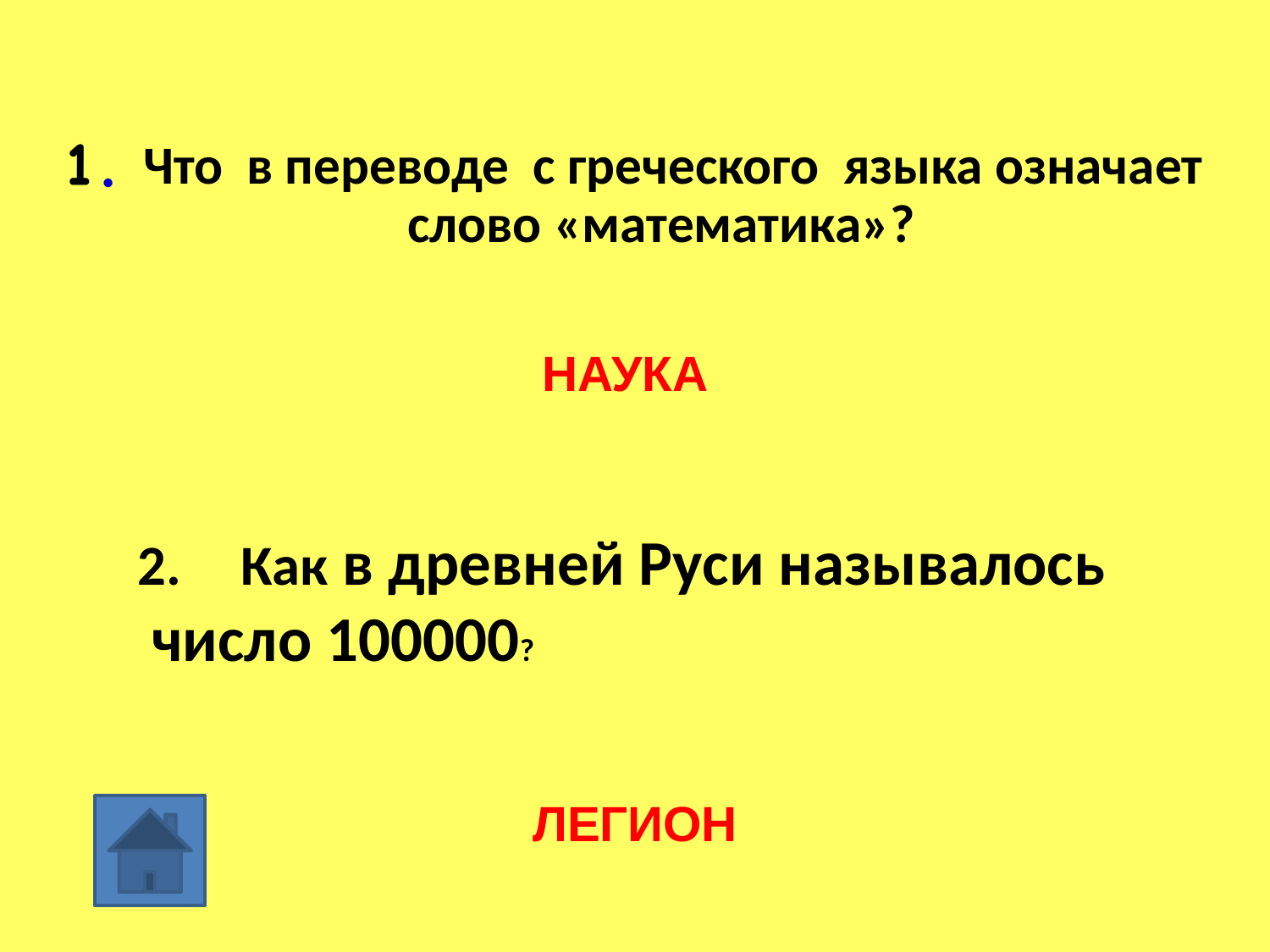

1. Что  в переводе  с греческого  языка означает
слово «математика»?
НАУКА
Как в древней Руси называлось
 число 100000?
ЛЕГИОН